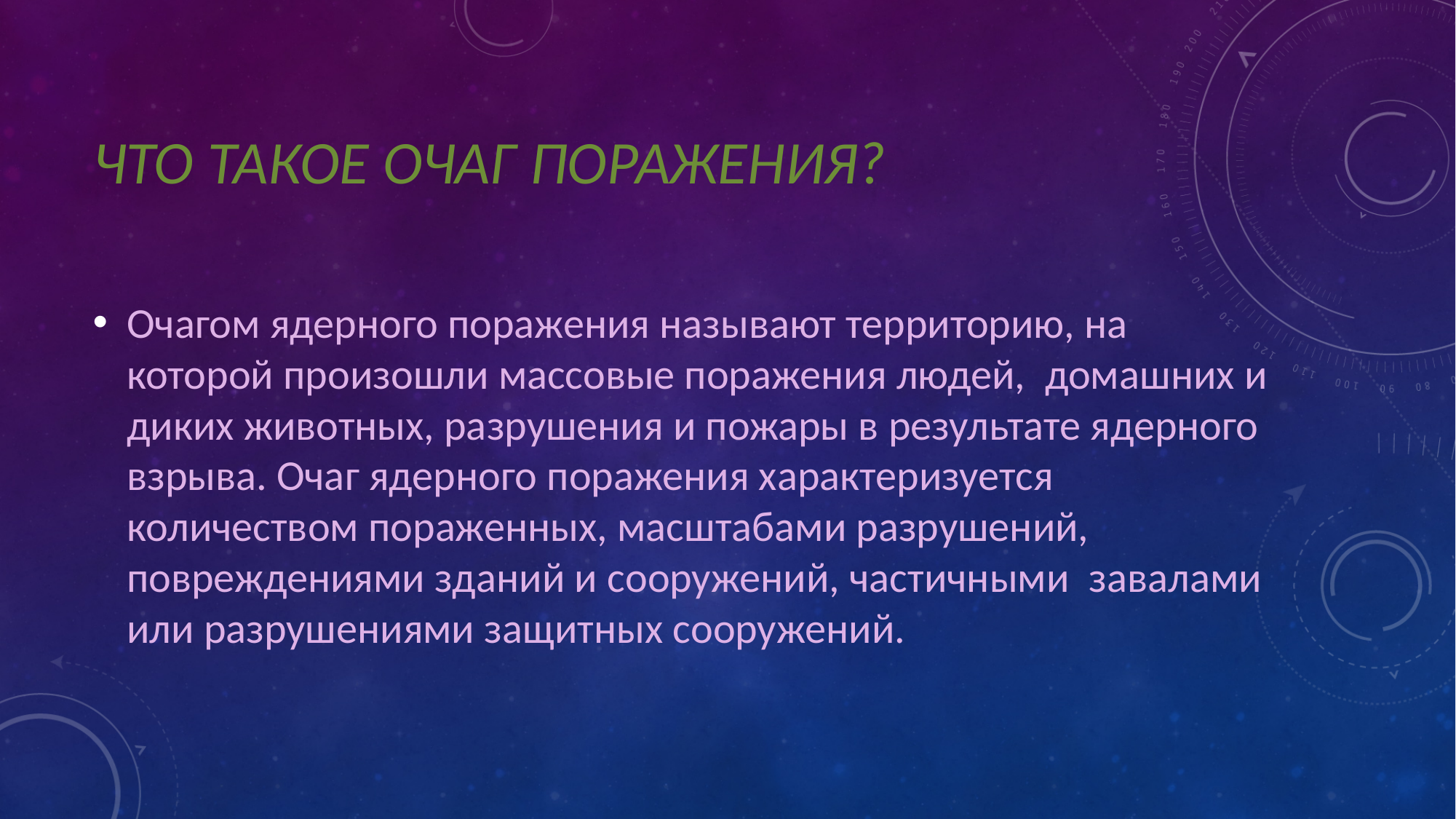

# Что такое очаг поражения?
Очагом ядерного поражения называют территорию, на которой произошли массовые поражения людей,  домашних и диких животных, разрушения и пожары в результате ядерного взрыва. Очаг ядерного поражения характеризуется количеством пораженных, масштабами разрушений, повреждениями зданий и сооружений, частичными  завалами  или разрушениями защитных сооружений.